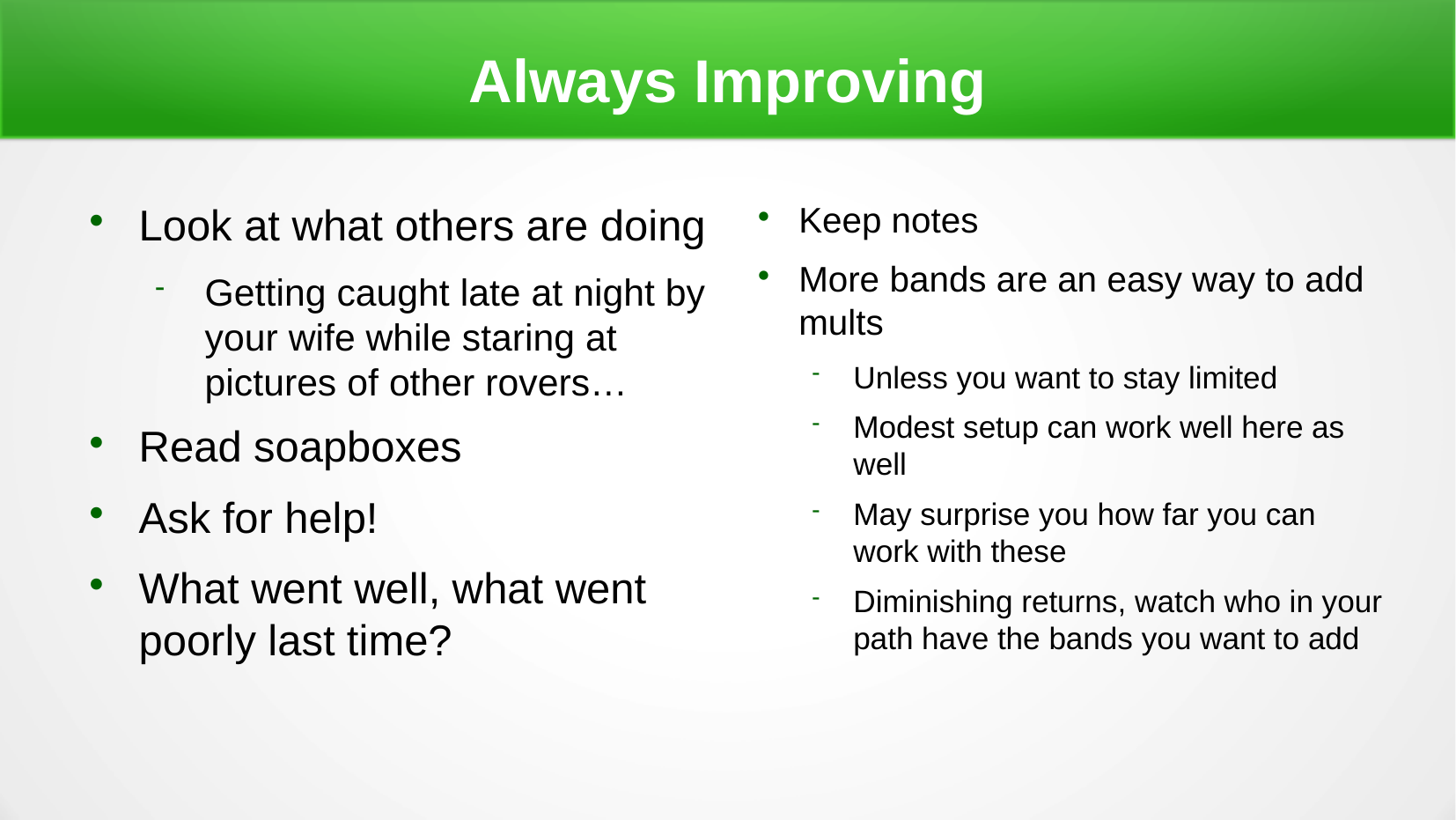

Always Improving
Look at what others are doing
Getting caught late at night by your wife while staring at pictures of other rovers…
Read soapboxes
Ask for help!
What went well, what went poorly last time?
Keep notes
More bands are an easy way to add mults
Unless you want to stay limited
Modest setup can work well here as well
May surprise you how far you can work with these
Diminishing returns, watch who in your path have the bands you want to add